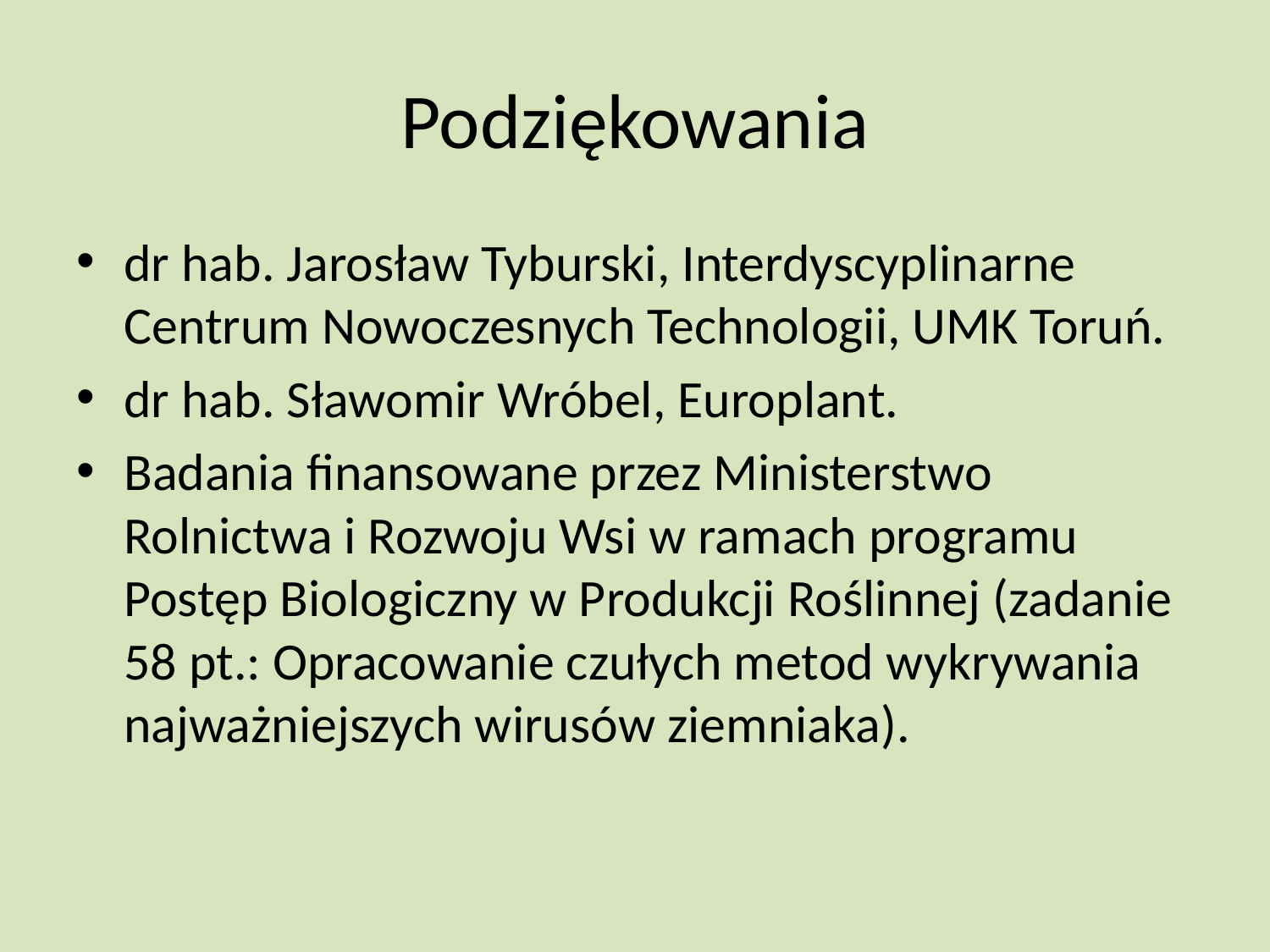

# Podziękowania
dr hab. Jarosław Tyburski, Interdyscyplinarne Centrum Nowoczesnych Technologii, UMK Toruń.
dr hab. Sławomir Wróbel, Europlant.
Badania finansowane przez Ministerstwo Rolnictwa i Rozwoju Wsi w ramach programu Postęp Biologiczny w Produkcji Roślinnej (zadanie 58 pt.: Opracowanie czułych metod wykrywania najważniejszych wirusów ziemniaka).